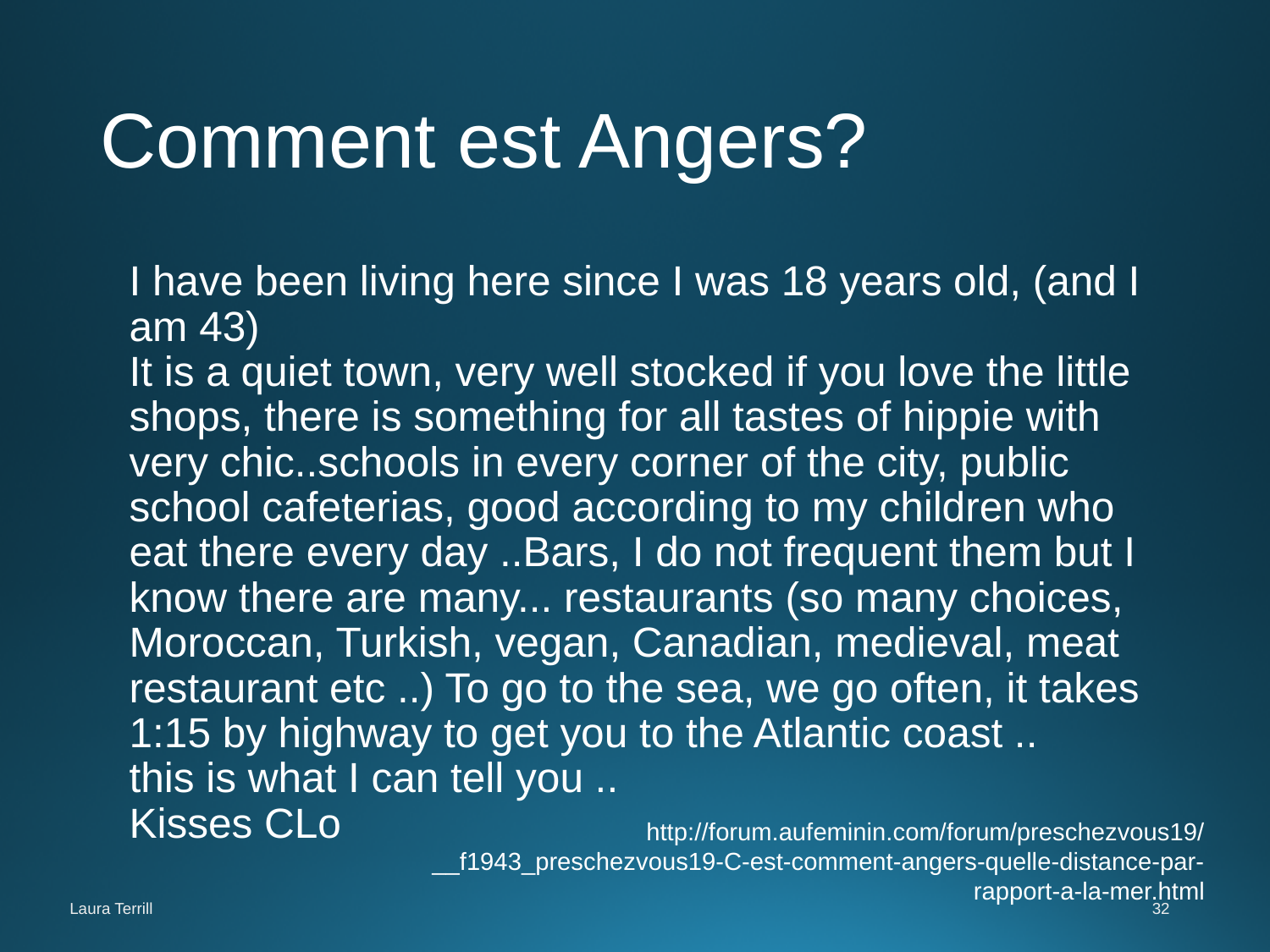

# Comment est Angers?
I have been living here since I was 18 years old, (and I am 43)
It is a quiet town, very well stocked if you love the little shops, there is something for all tastes of hippie with very chic..schools in every corner of the city, public school cafeterias, good according to my children who eat there every day ..Bars, I do not frequent them but I know there are many... restaurants (so many choices, Moroccan, Turkish, vegan, Canadian, medieval, meat restaurant etc ..) To go to the sea, we go often, it takes 1:15 by highway to get you to the Atlantic coast ..
this is what I can tell you ..
Kisses CLo
http://forum.aufeminin.com/forum/preschezvous19/__f1943_preschezvous19-C-est-comment-angers-quelle-distance-par-rapport-a-la-mer.html
Laura Terrill
32